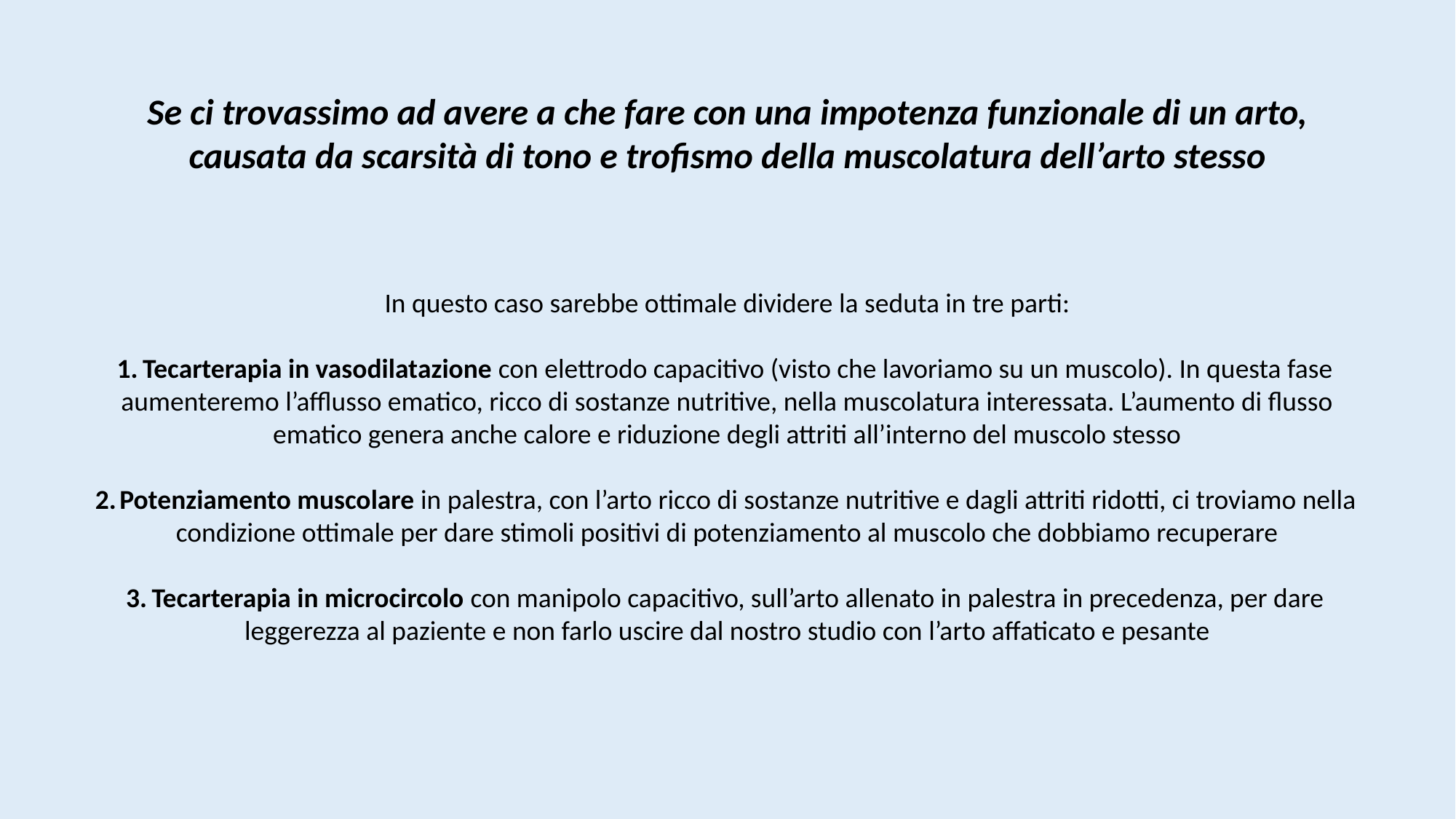

Se ci trovassimo ad avere a che fare con una impotenza funzionale di un arto, causata da scarsità di tono e trofismo della muscolatura dell’arto stesso

In questo caso sarebbe ottimale dividere la seduta in tre parti:

Tecarterapia in vasodilatazione con elettrodo capacitivo (visto che lavoriamo su un muscolo). In questa fase aumenteremo l’afflusso ematico, ricco di sostanze nutritive, nella muscolatura interessata. L’aumento di flusso ematico genera anche calore e riduzione degli attriti all’interno del muscolo stesso

Potenziamento muscolare in palestra, con l’arto ricco di sostanze nutritive e dagli attriti ridotti, ci troviamo nella condizione ottimale per dare stimoli positivi di potenziamento al muscolo che dobbiamo recuperare

Tecarterapia in microcircolo con manipolo capacitivo, sull’arto allenato in palestra in precedenza, per dare leggerezza al paziente e non farlo uscire dal nostro studio con l’arto affaticato e pesante